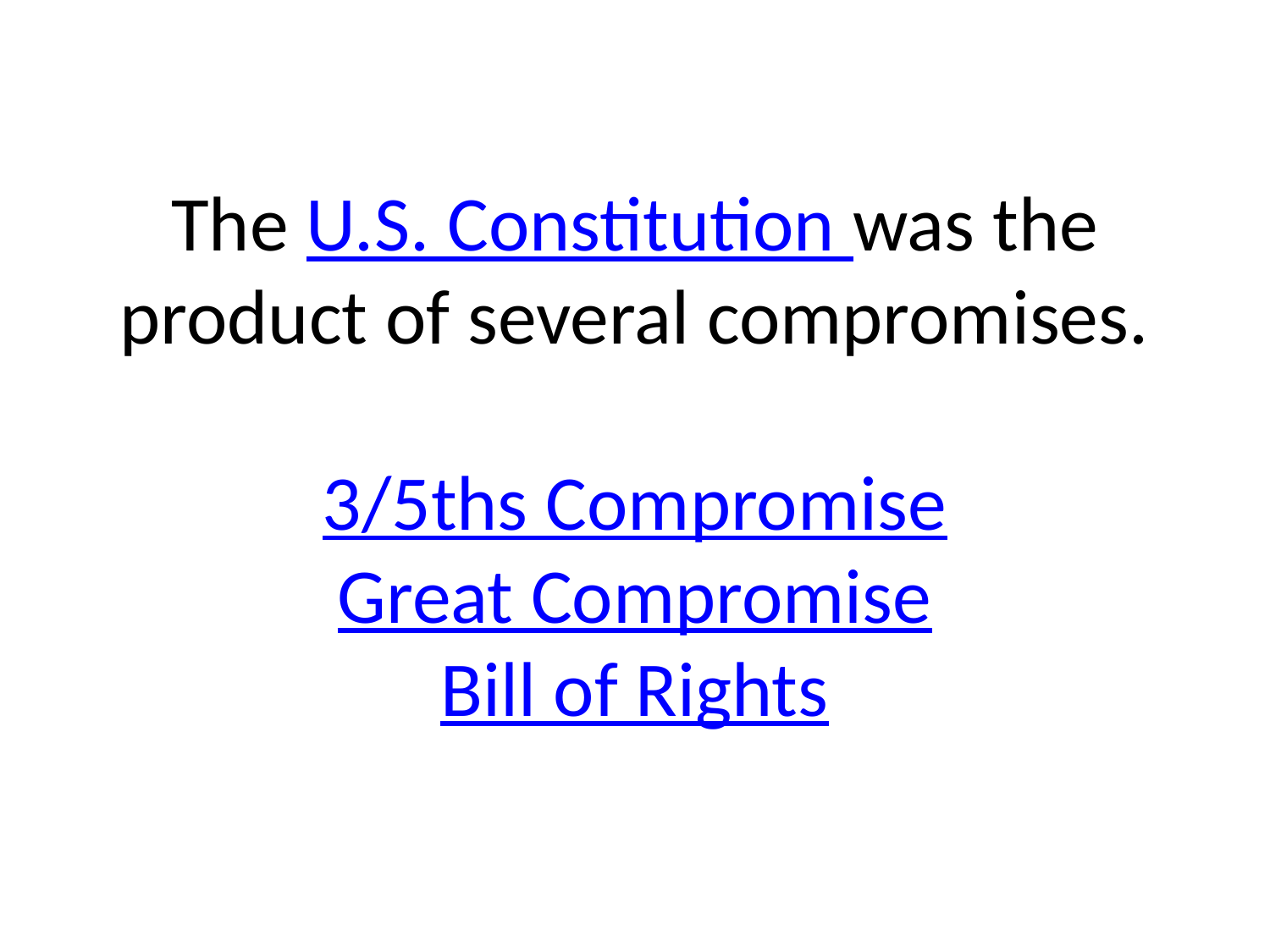

# The U.S. Constitution was the product of several compromises. 3/5ths Compromise Great Compromise Bill of Rights